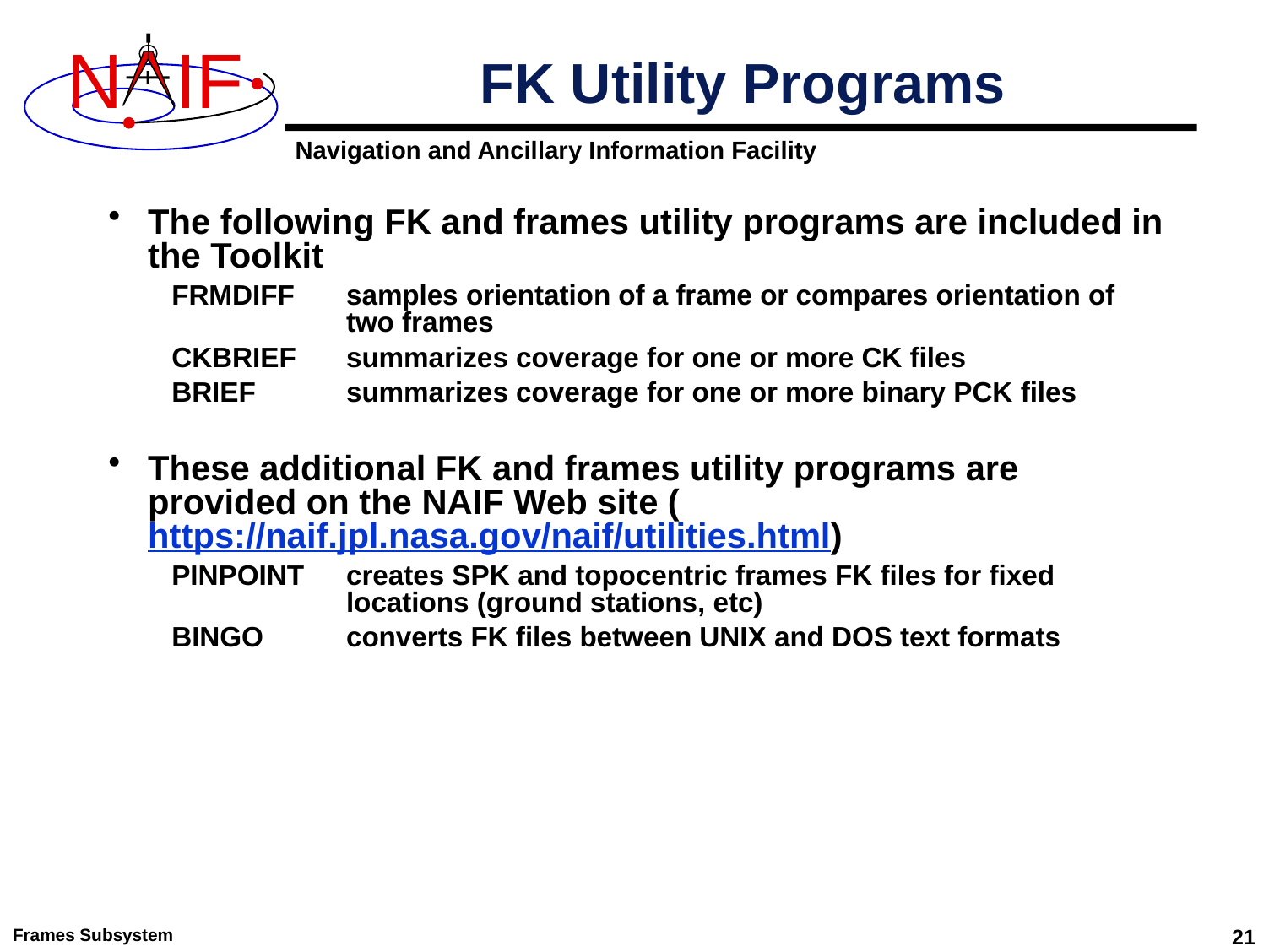

# FK Utility Programs
The following FK and frames utility programs are included in the Toolkit
FRMDIFF	samples orientation of a frame or compares orientation of two frames
CKBRIEF 	summarizes coverage for one or more CK files
BRIEF 	summarizes coverage for one or more binary PCK files

These additional FK and frames utility programs are provided on the NAIF Web site (https://naif.jpl.nasa.gov/naif/utilities.html)
PINPOINT	creates SPK and topocentric frames FK files for fixed locations (ground stations, etc)
BINGO	converts FK files between UNIX and DOS text formats

Frames Subsystem
21